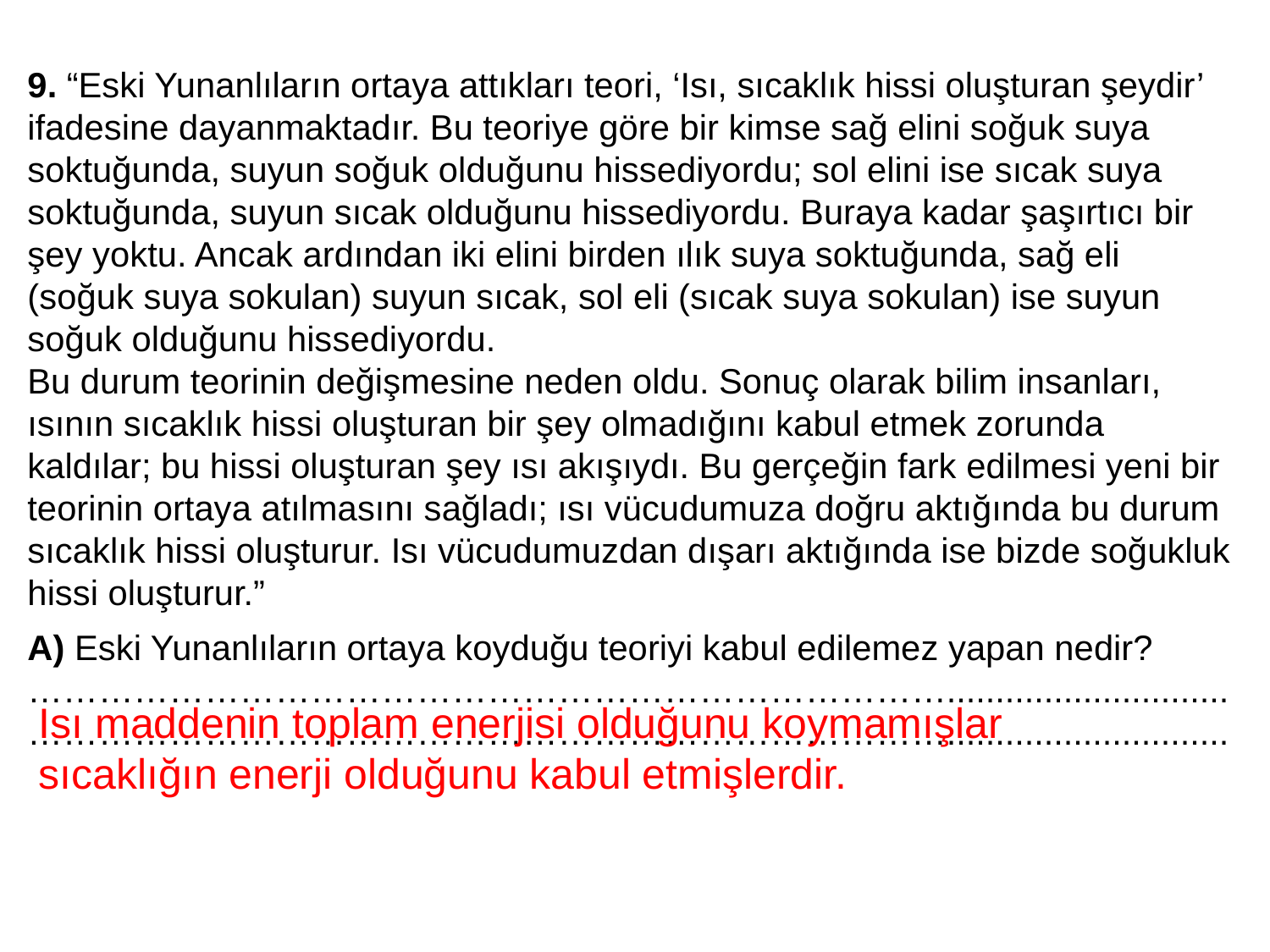

9. “Eski Yunanlıların ortaya attıkları teori, ‘Isı, sıcaklık hissi oluşturan şeydir’ ifadesine dayanmaktadır. Bu teoriye göre bir kimse sağ elini soğuk suya soktuğunda, suyun soğuk olduğunu hissediyordu; sol elini ise sıcak suya soktuğunda, suyun sıcak olduğunu hissediyordu. Buraya kadar şaşırtıcı bir şey yoktu. Ancak ardından iki elini birden ılık suya soktuğunda, sağ eli (soğuk suya sokulan) suyun sıcak, sol eli (sıcak suya sokulan) ise suyun soğuk olduğunu hissediyordu.
Bu durum teorinin değişmesine neden oldu. Sonuç olarak bilim insanları, ısının sıcaklık hissi oluşturan bir şey olmadığını kabul etmek zorunda kaldılar; bu hissi oluşturan şey ısı akışıydı. Bu gerçeğin fark edilmesi yeni bir teorinin ortaya atılmasını sağladı; ısı vücudumuza doğru aktığında bu durum sıcaklık hissi oluşturur. Isı vücudumuzdan dışarı aktığında ise bizde soğukluk hissi oluşturur.”
A) Eski Yunanlıların ortaya koyduğu teoriyi kabul edilemez yapan nedir?
…………………………………………………………………….............................
…………………………………………………………………….............................
Isı maddenin toplam enerjisi olduğunu koymamışlar sıcaklığın enerji olduğunu kabul etmişlerdir.